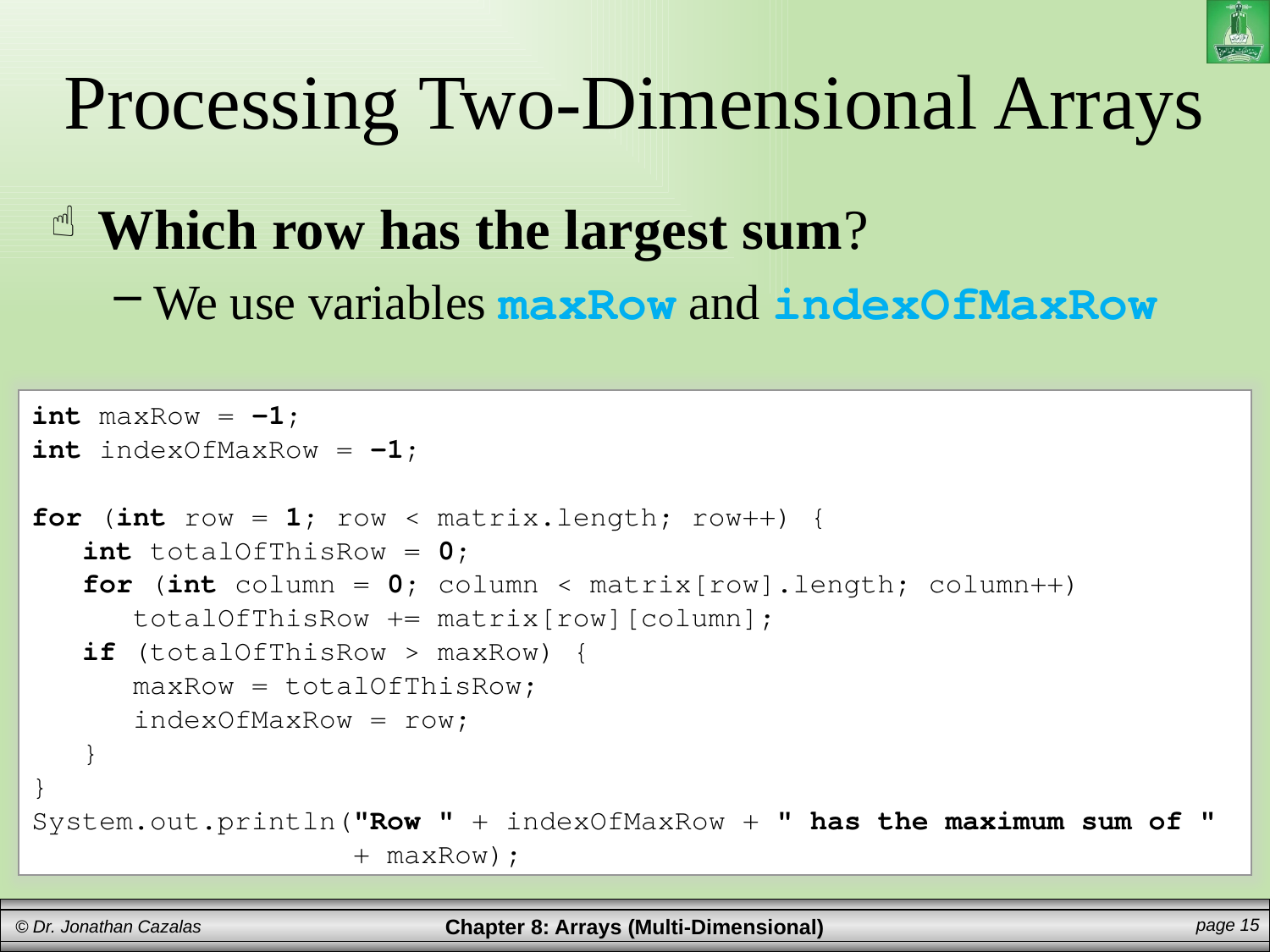

# Processing Two-Dimensional Arrays
Which row has the largest sum?
We use variables maxRow and indexOfMaxRow

int maxRow = -1;
int indexOfMaxRow = -1;

for (int row = 1; row < matrix.length; row++) {
   int totalOfThisRow = 0;
   for (int column = 0; column < matrix[row].length; column++)
      totalOfThisRow += matrix[row][column];
   if (totalOfThisRow > maxRow) {
      maxRow = totalOfThisRow;
      indexOfMaxRow = row;
   }
}
System.out.println("Row " + indexOfMaxRow + " has the maximum sum of "
                   + maxRow);